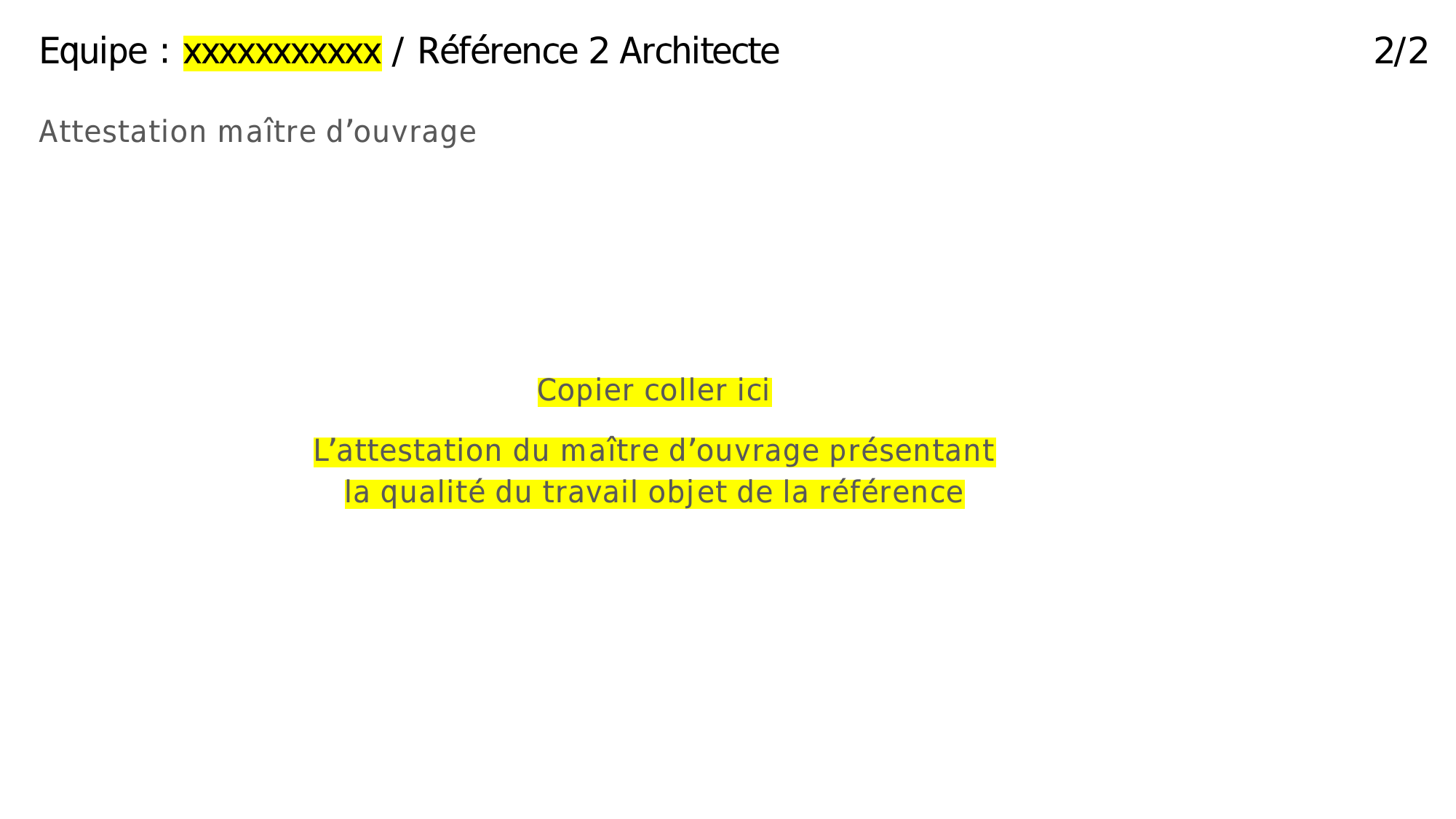

2/2
Equipe : xxxxxxxxxxx / Référence 2 Architecte
Attestation maître d’ouvrage

Copier coller ici
L’attestation du maître d’ouvrage présentant la qualité du travail objet de la référence